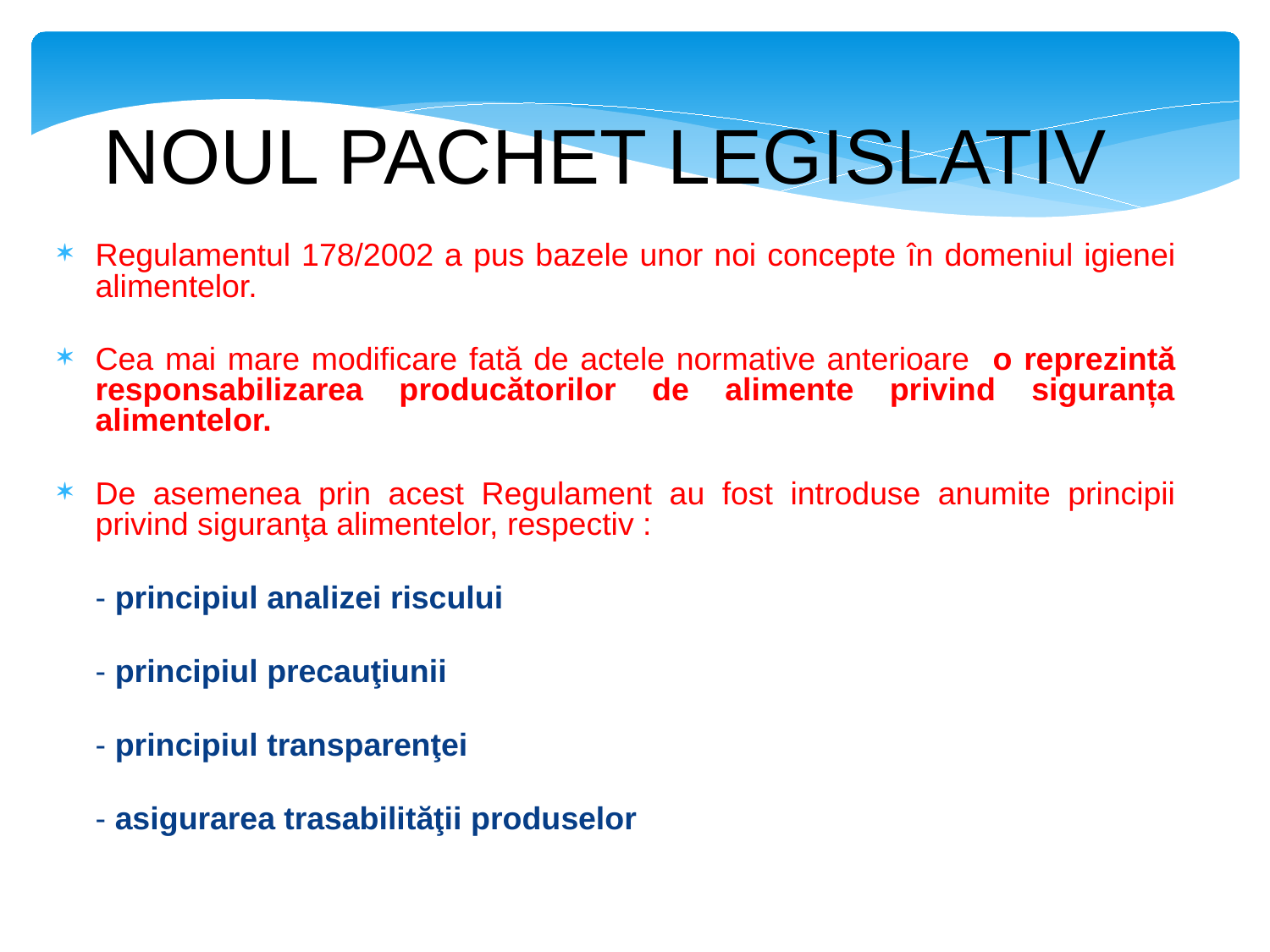

NOUL PACHET LEGISLATIV
Regulamentul 178/2002 a pus bazele unor noi concepte în domeniul igienei alimentelor.

Cea mai mare modificare fată de actele normative anterioare  o reprezintă responsabilizarea producătorilor de alimente privind siguranța alimentelor.

De asemenea prin acest Regulament au fost introduse anumite principii privind siguranţa alimentelor, respectiv :

	- principiul analizei riscului

	- principiul precauţiunii

	- principiul transparenţei

	- asigurarea trasabilităţii produselor